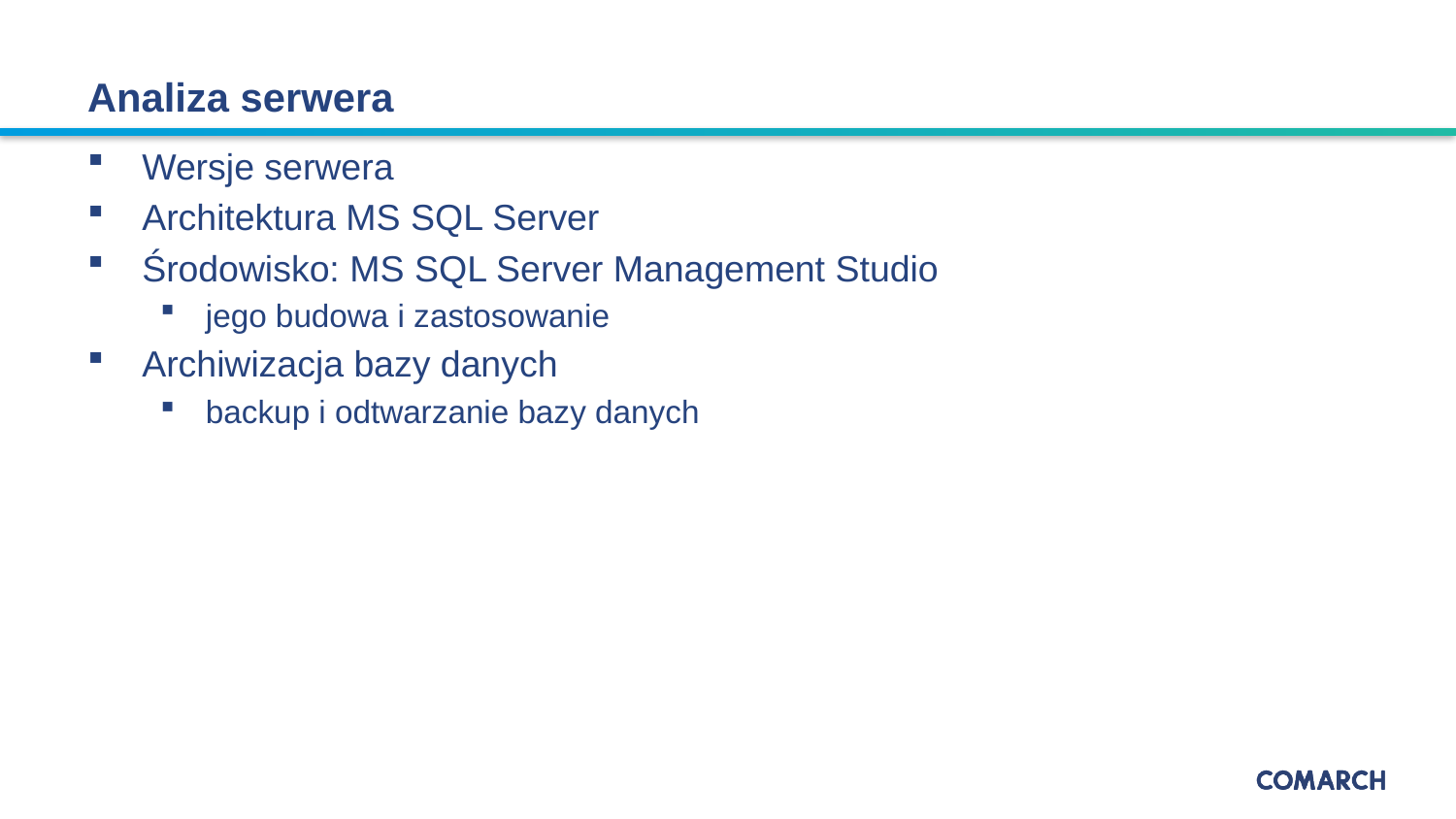

# Analiza serwera
Wersje serwera
Architektura MS SQL Server
Środowisko: MS SQL Server Management Studio
jego budowa i zastosowanie
Archiwizacja bazy danych
backup i odtwarzanie bazy danych